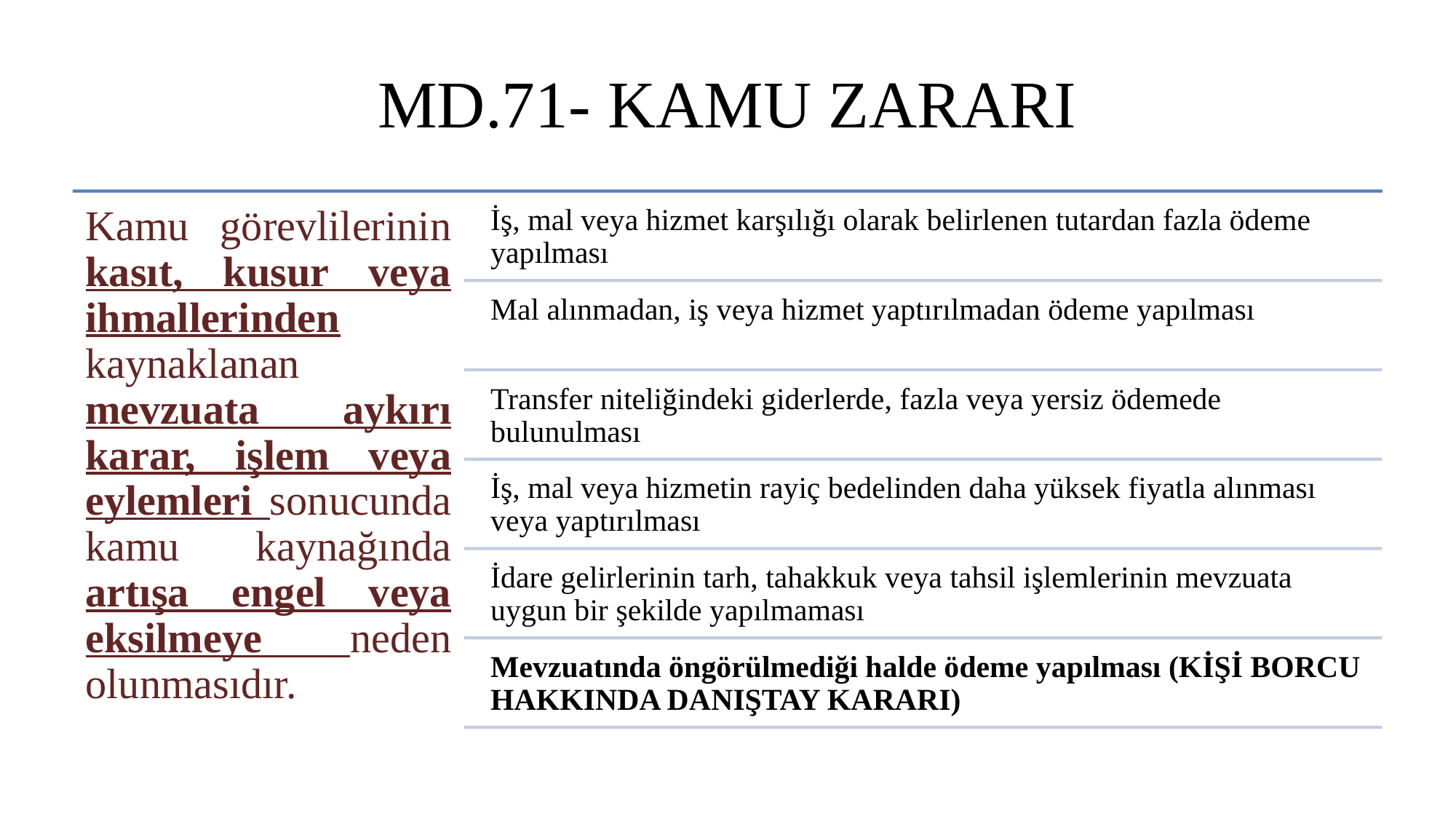

# MD.71- KAMU ZARARI
Kamu görevlilerinin kasıt, kusur veya ihmallerinden kaynaklanan mevzuata aykırı karar, işlem veya eylemleri sonucunda kamu kaynağında artışa engel veya eksilmeye neden olunmasıdır.
İş, mal veya hizmet karşılığı olarak belirlenen tutardan fazla ödeme yapılması
Mal alınmadan, iş veya hizmet yaptırılmadan ödeme yapılması
Transfer niteliğindeki giderlerde, fazla veya yersiz ödemede bulunulması
İş, mal veya hizmetin rayiç bedelinden daha yüksek fiyatla alınması veya yaptırılması
İdare gelirlerinin tarh, tahakkuk veya tahsil işlemlerinin mevzuata uygun bir şekilde yapılmaması
Mevzuatında öngörülmediği halde ödeme yapılması (KİŞİ BORCU HAKKINDA DANIŞTAY KARARI)